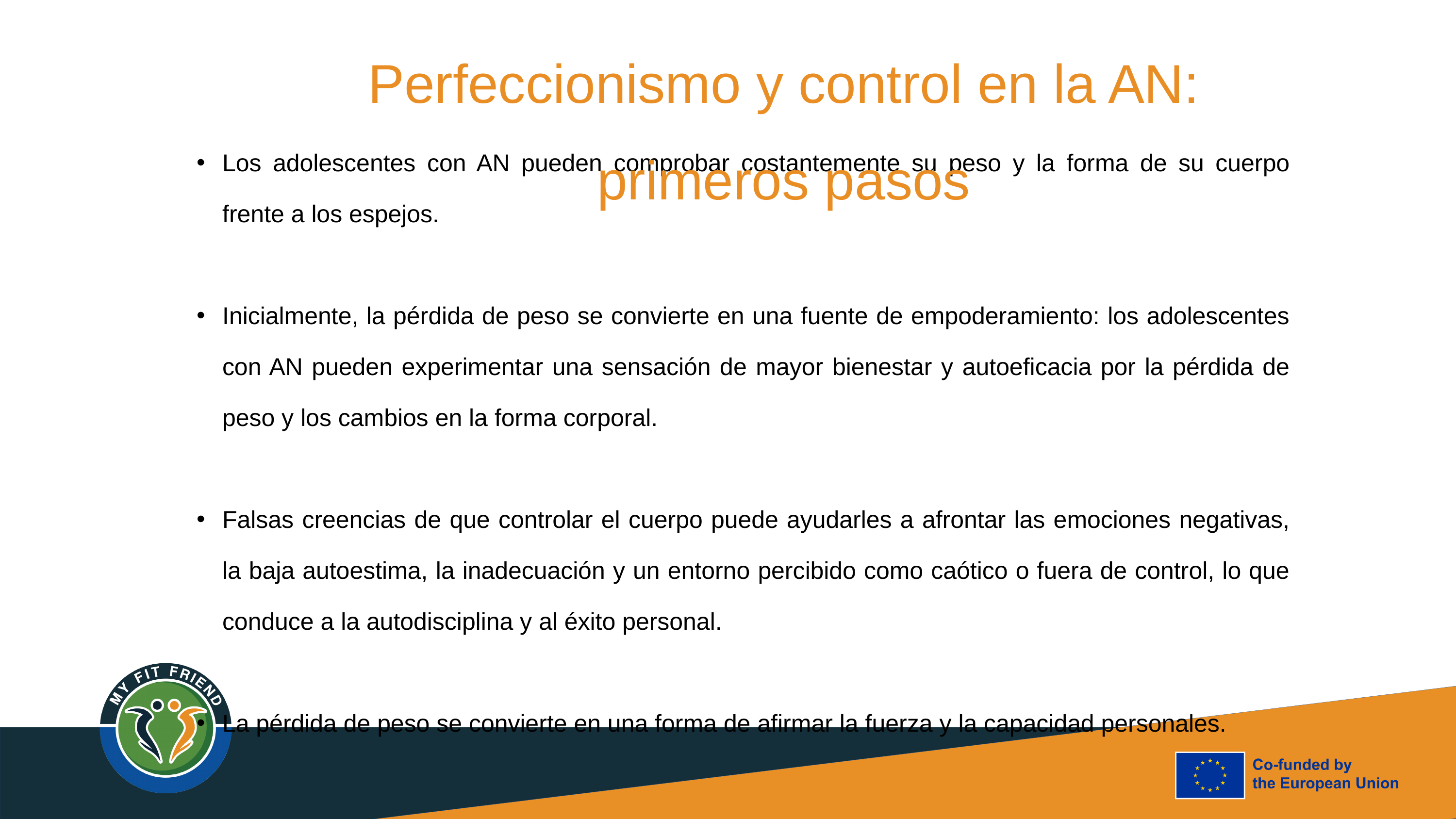

Perfeccionismo y control en la AN: primeros pasos
Los adolescentes con AN pueden comprobar costantemente su peso y la forma de su cuerpo frente a los espejos.

Inicialmente, la pérdida de peso se convierte en una fuente de empoderamiento: los adolescentes con AN pueden experimentar una sensación de mayor bienestar y autoeficacia por la pérdida de peso y los cambios en la forma corporal.

Falsas creencias de que controlar el cuerpo puede ayudarles a afrontar las emociones negativas, la baja autoestima, la inadecuación y un entorno percibido como caótico o fuera de control, lo que conduce a la autodisciplina y al éxito personal.

La pérdida de peso se convierte en una forma de afirmar la fuerza y la capacidad personales.